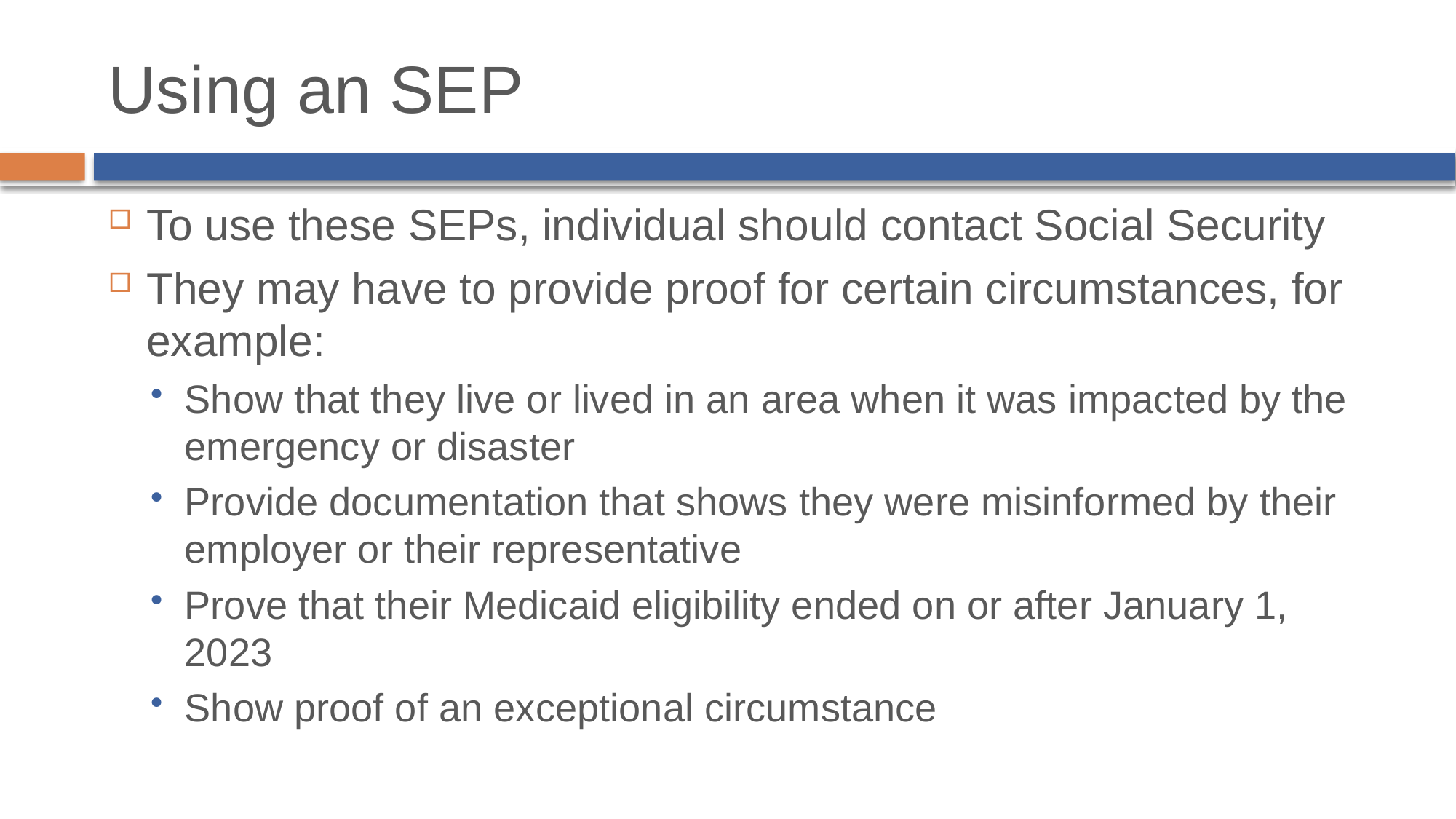

# Using an SEP
To use these SEPs, individual should contact Social Security
They may have to provide proof for certain circumstances, for example:
Show that they live or lived in an area when it was impacted by the emergency or disaster
Provide documentation that shows they were misinformed by their employer or their representative
Prove that their Medicaid eligibility ended on or after January 1, 2023
Show proof of an exceptional circumstance